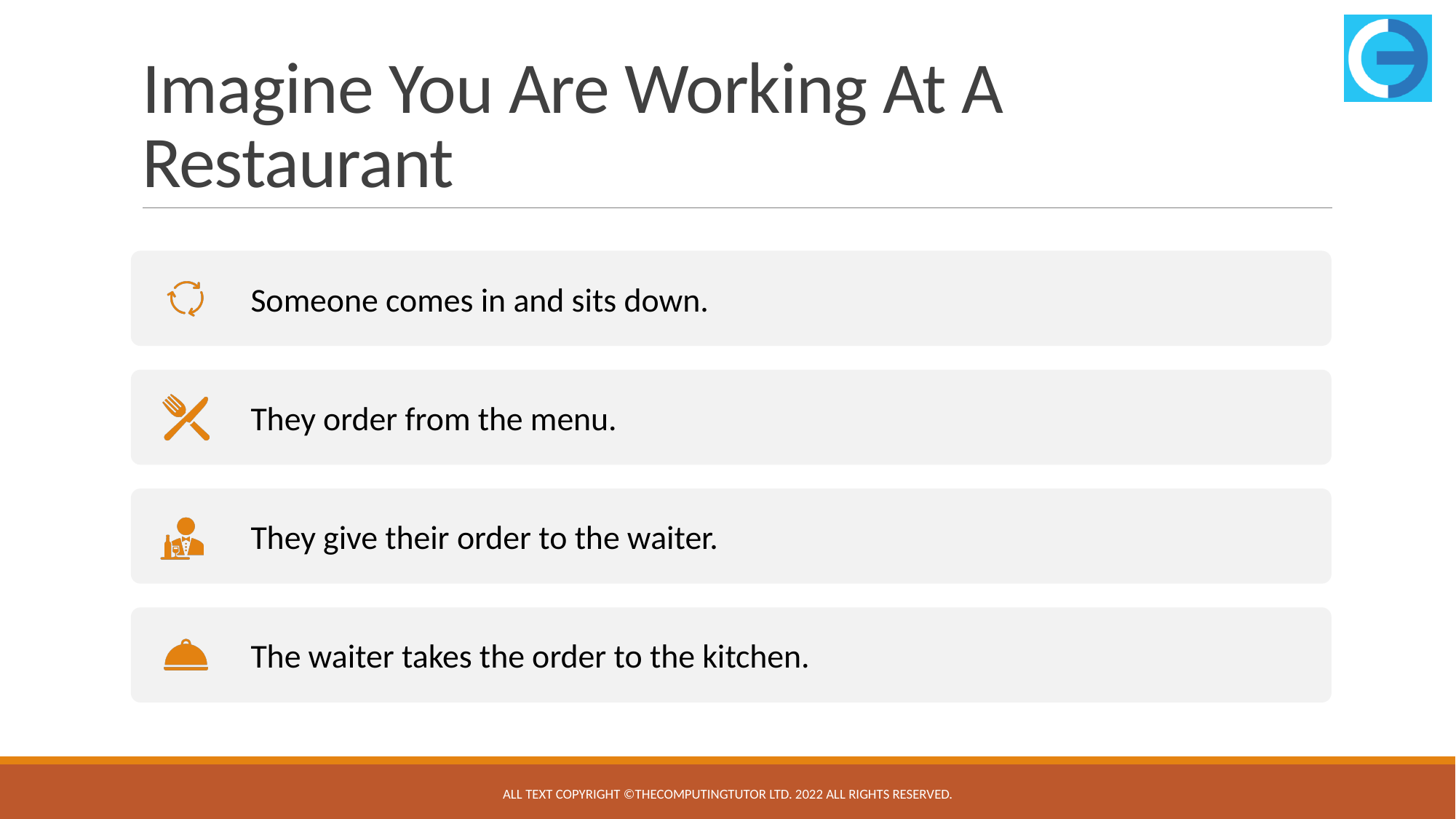

# Imagine You Are Working At A Restaurant
Someone comes in and sits down.
They order from the menu.
They give their order to the waiter.
The waiter takes the order to the kitchen.
All text copyright ©TheComputingTutor Ltd. 2022 All rights Reserved.